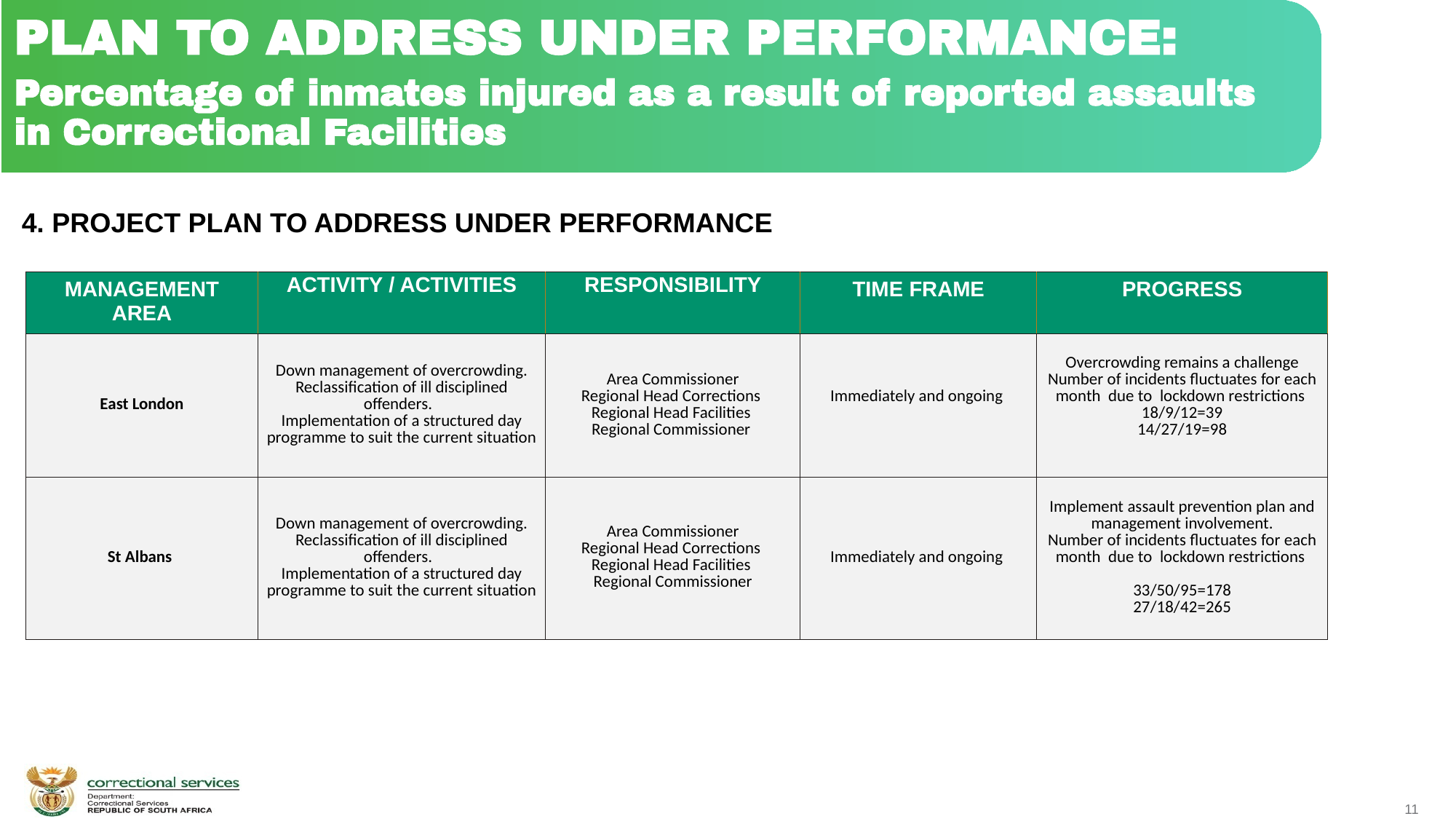

PLAN TO ADDRESS UNDER PERFORMANCE:
Percentage of inmates injured as a result of reported assaults in Correctional Facilities

     4. PROJECT PLAN TO ADDRESS UNDER PERFORMANCE
| MANAGEMENT AREA | ACTIVITY / ACTIVITIES | RESPONSIBILITY | TIME FRAME | PROGRESS |
| --- | --- | --- | --- | --- |
| East London | Down management of overcrowding. Reclassification of ill disciplined offenders. Implementation of a structured day programme to suit the current situation | Area Commissioner Regional Head Corrections Regional Head Facilities Regional Commissioner | Immediately and ongoing | Overcrowding remains a challenge Number of incidents fluctuates for each month due to lockdown restrictions 18/9/12=39 14/27/19=98 |
| St Albans | Down management of overcrowding. Reclassification of ill disciplined offenders. Implementation of a structured day programme to suit the current situation | Area Commissioner Regional Head Corrections Regional Head Facilities Regional Commissioner | Immediately and ongoing | Implement assault prevention plan and management involvement. Number of incidents fluctuates for each month due to lockdown restrictions 33/50/95=178 27/18/42=265 |